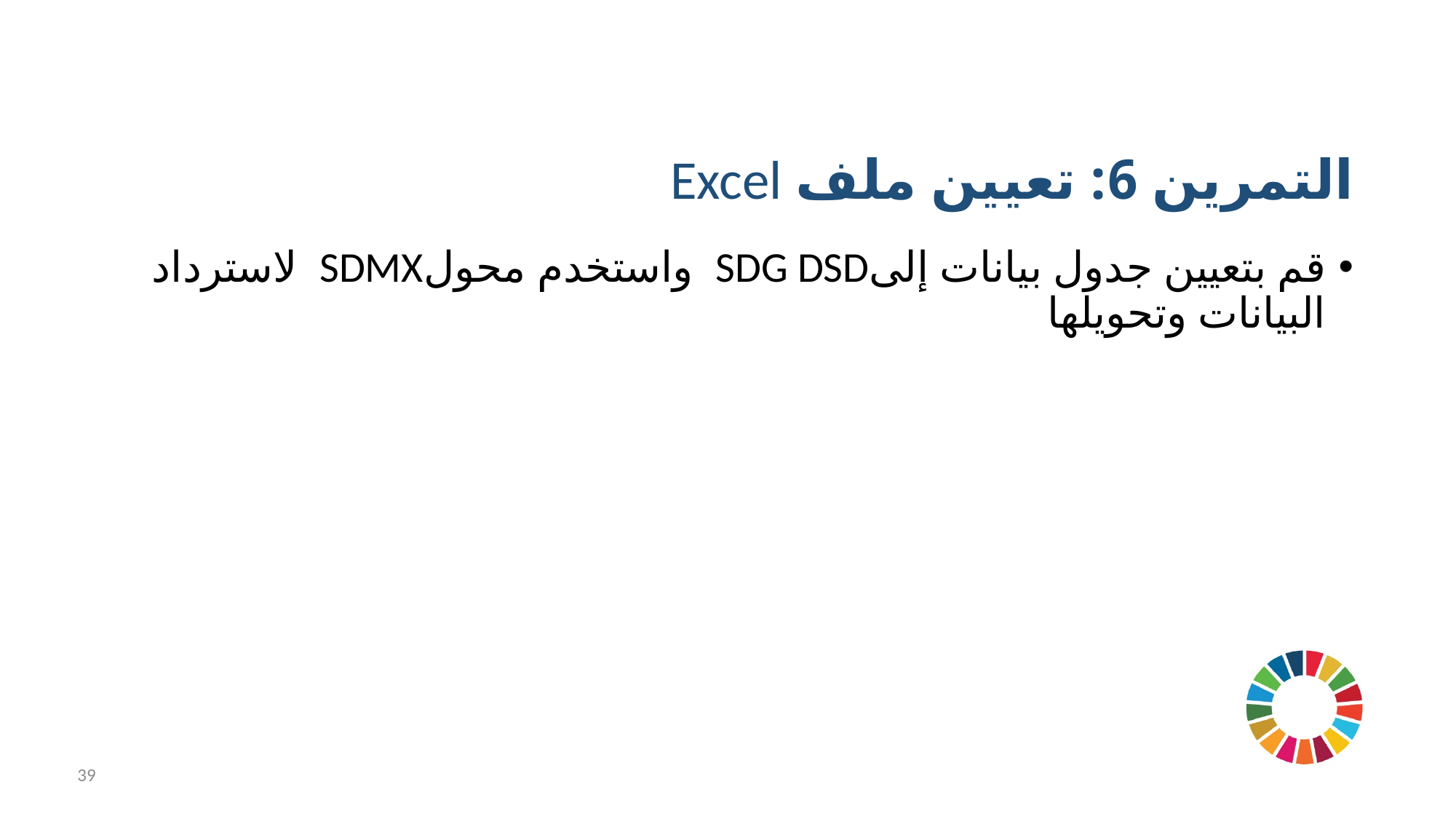

التمرين 6: تعيين ملف Excel
قم بتعيين جدول بيانات إلىSDG DSD  واستخدم محولSDMX  لاسترداد البيانات وتحويلها
39